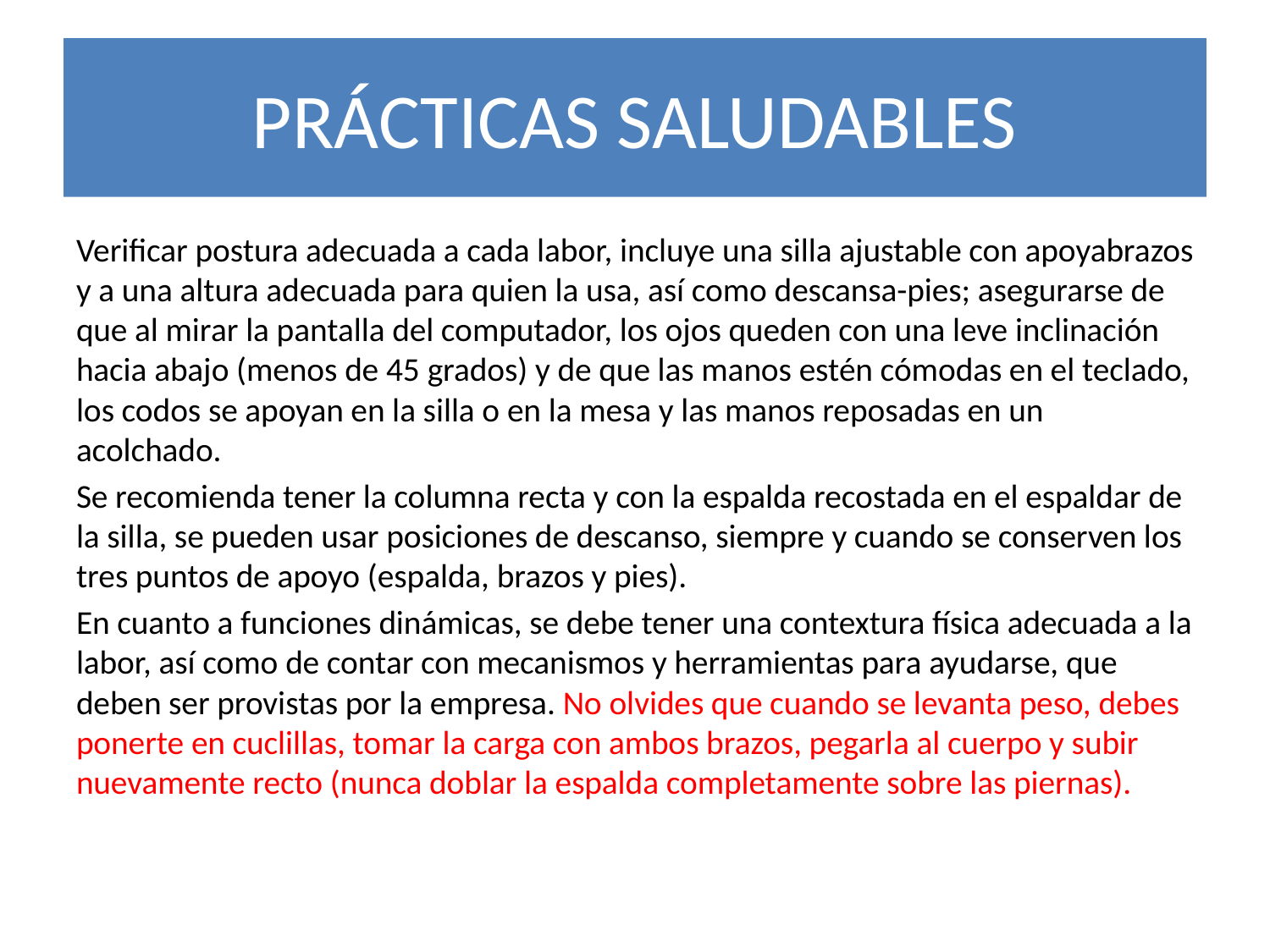

# PRÁCTICAS SALUDABLES
Verificar postura adecuada a cada labor, incluye una silla ajustable con apoyabrazos y a una altura adecuada para quien la usa, así como descansa-pies; asegurarse de que al mirar la pantalla del computador, los ojos queden con una leve inclinación hacia abajo (menos de 45 grados) y de que las manos estén cómodas en el teclado, los codos se apoyan en la silla o en la mesa y las manos reposadas en un acolchado.
Se recomienda tener la columna recta y con la espalda recostada en el espaldar de la silla, se pueden usar posiciones de descanso, siempre y cuando se conserven los tres puntos de apoyo (espalda, brazos y pies).
En cuanto a funciones dinámicas, se debe tener una contextura física adecuada a la labor, así como de contar con mecanismos y herramientas para ayudarse, que deben ser provistas por la empresa. No olvides que cuando se levanta peso, debes ponerte en cuclillas, tomar la carga con ambos brazos, pegarla al cuerpo y subir nuevamente recto (nunca doblar la espalda completamente sobre las piernas).